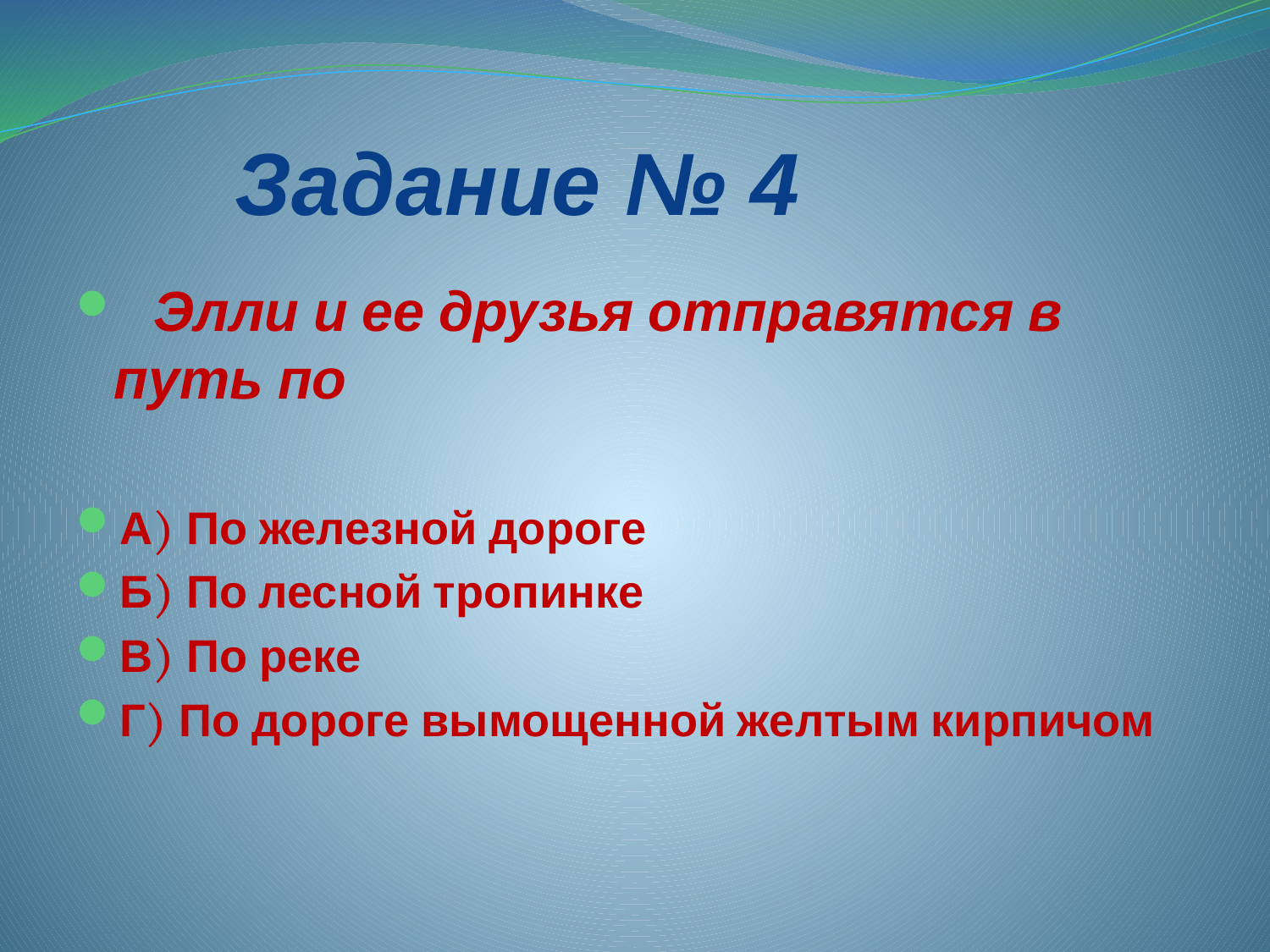

# Задание № 4
   Элли и ее друзья отправятся в путь по

А) По железной дороге
Б) По лесной тропинке
В) По реке
Г) По дороге вымощенной желтым кирпичом